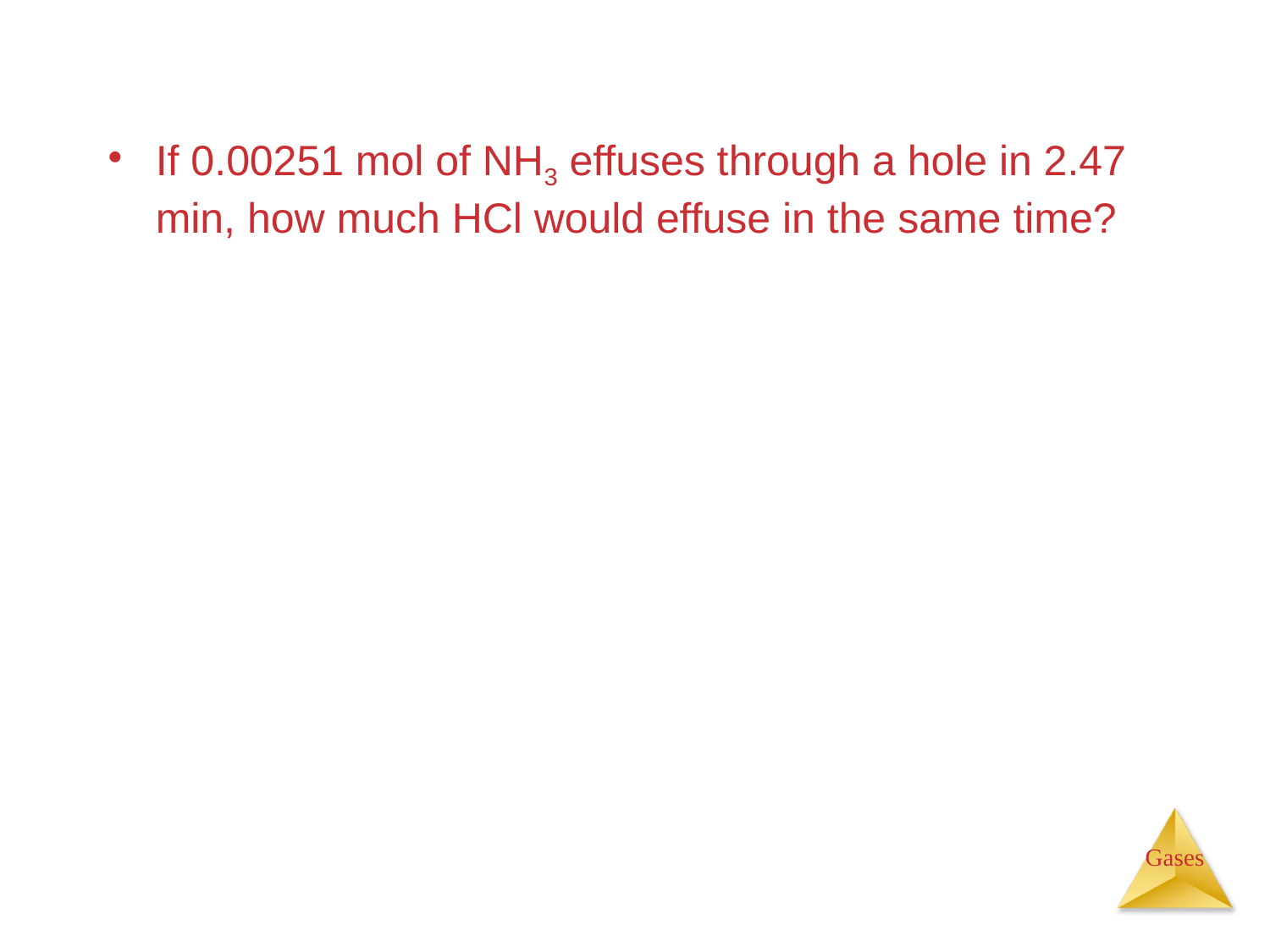

#
If 0.00251 mol of NH3 effuses through a hole in 2.47 min, how much HCl would effuse in the same time?